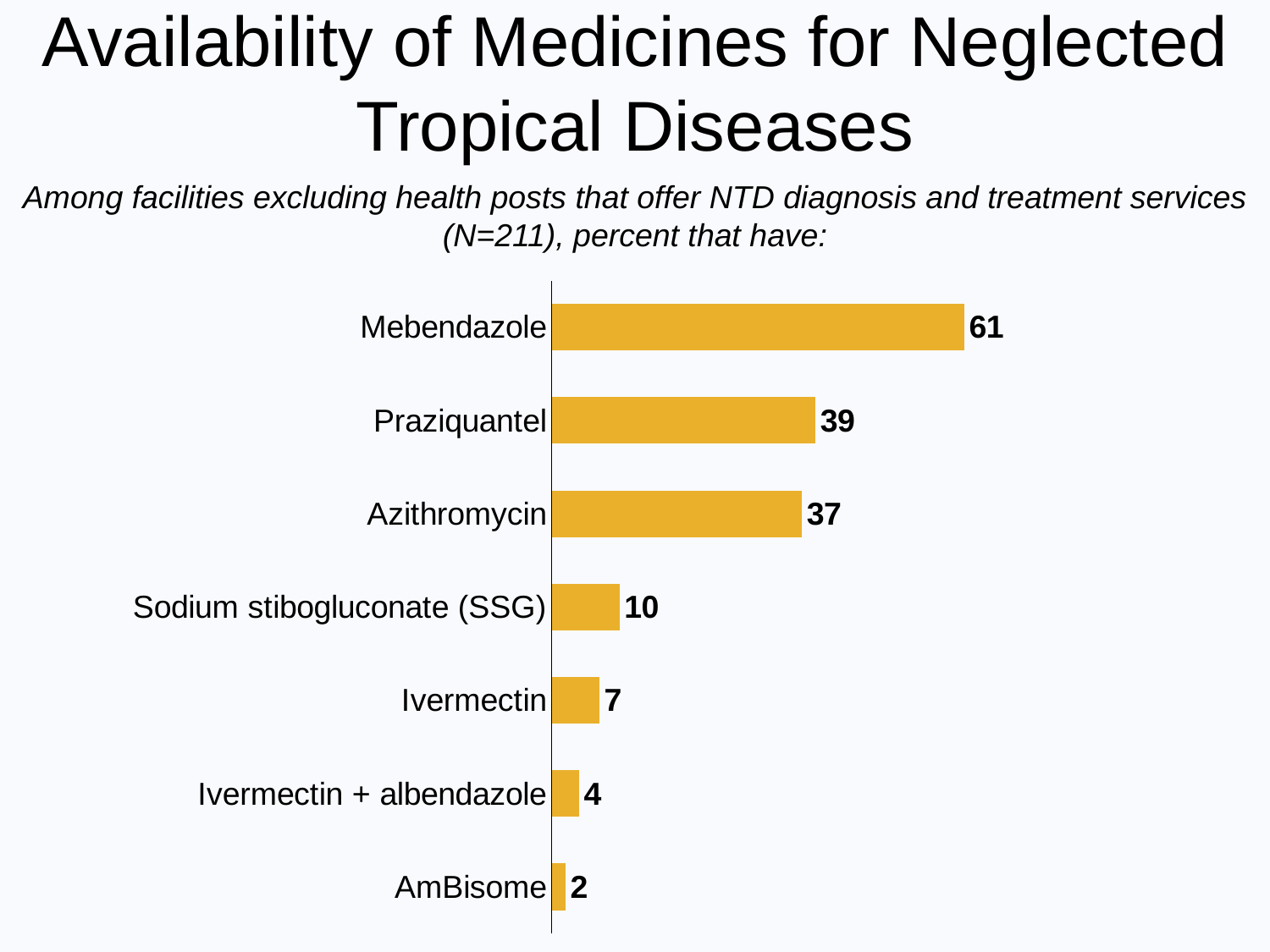

Availability of Medicines for Neglected Tropical Diseases
Among facilities excluding health posts that offer NTD diagnosis and treatment services (N=211), percent that have:

### Chart

| Category | Column1 |
|---|---|
| AmBisome | 2.0 |
| Ivermectin + albendazole | 4.0 |
| Ivermectin | 7.0 |
| Sodium stibogluconate (SSG) | 10.0 |
| Azithromycin | 37.0 |
| Praziquantel | 39.0 |
| Mebendazole | 61.0 |